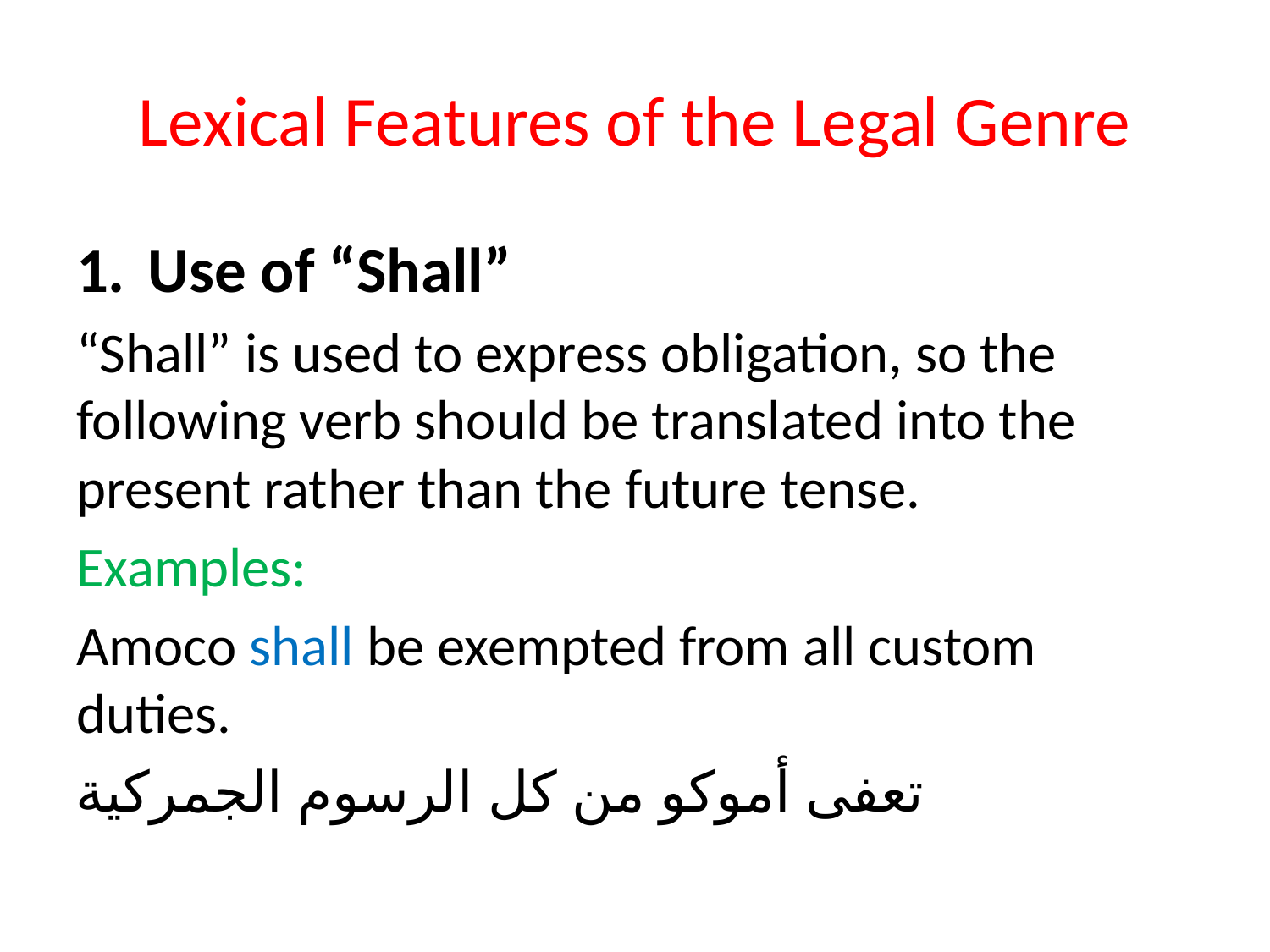

# Lexical Features of the Legal Genre
Use of “Shall”
“Shall” is used to express obligation, so the following verb should be translated into the present rather than the future tense.
Examples:
Amoco shall be exempted from all custom duties.
تعفى أموكو من كل الرسوم الجمركية